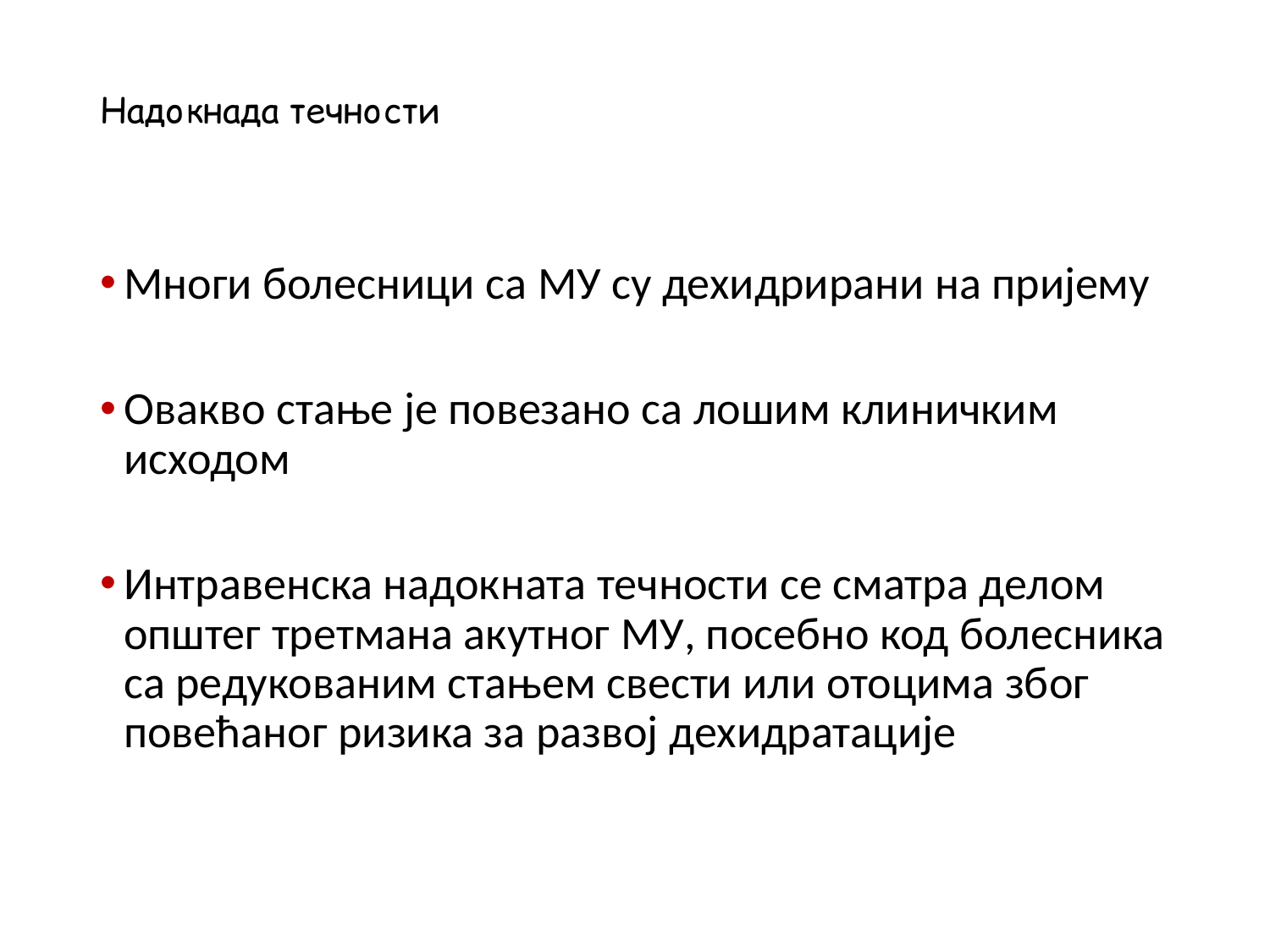

# Надокнада течности
Многи болесници са МУ су дехидрирани на пријему

Oвакво стање је повезано са лошим клиничким исходом

Интравенска надокната течности се сматра делом општег третмана акутног МУ, посебно код болесника са редукованим стањем свести или отоцима због повећаног ризика за развој дехидратације